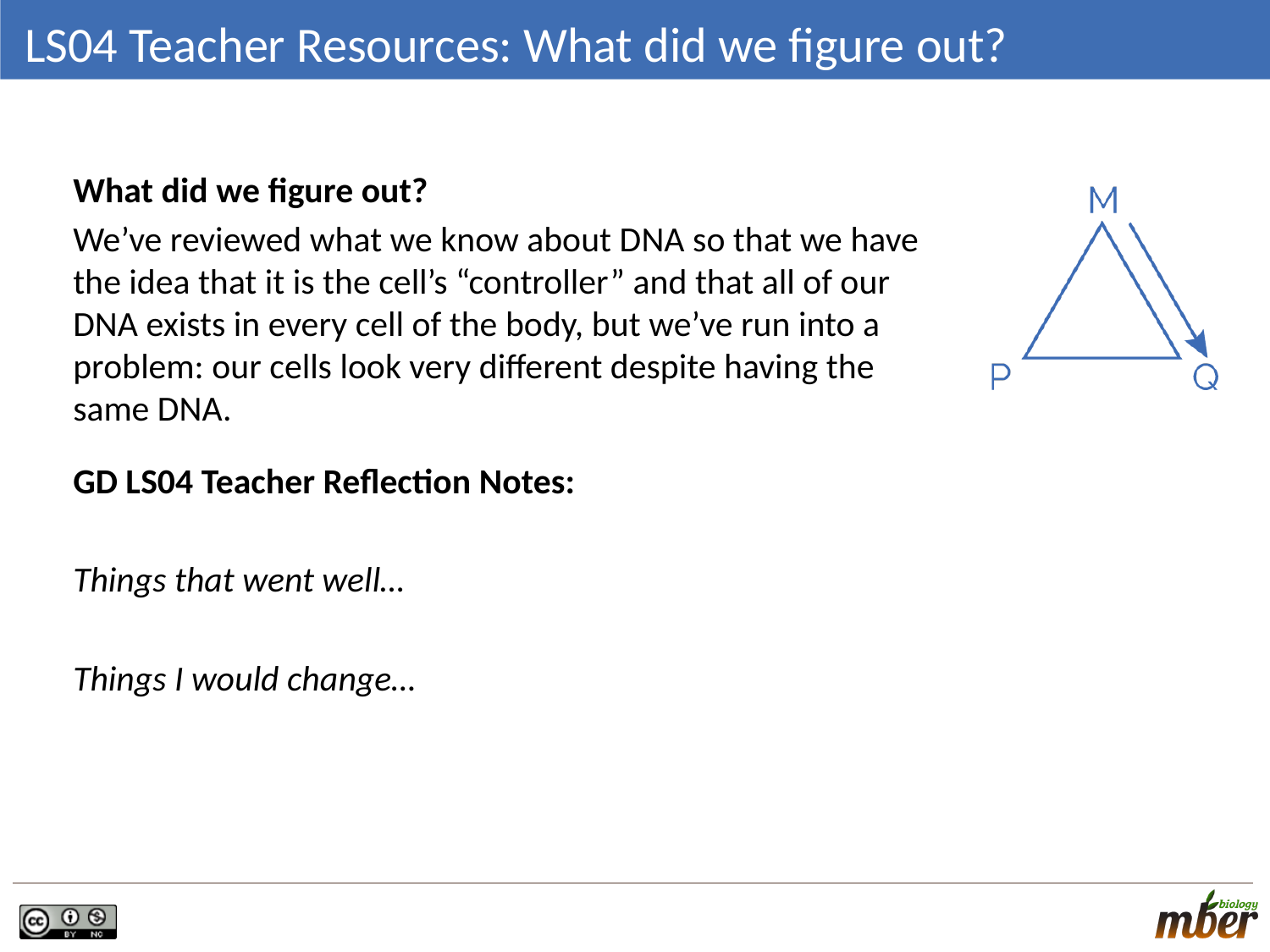

# LS04 Teacher Resources: What did we figure out?
What did we figure out?
We’ve reviewed what we know about DNA so that we have the idea that it is the cell’s “controller” and that all of our DNA exists in every cell of the body, but we’ve run into a problem: our cells look very different despite having the same DNA.
GD LS04 Teacher Reflection Notes:

Things that went well…

Things I would change…